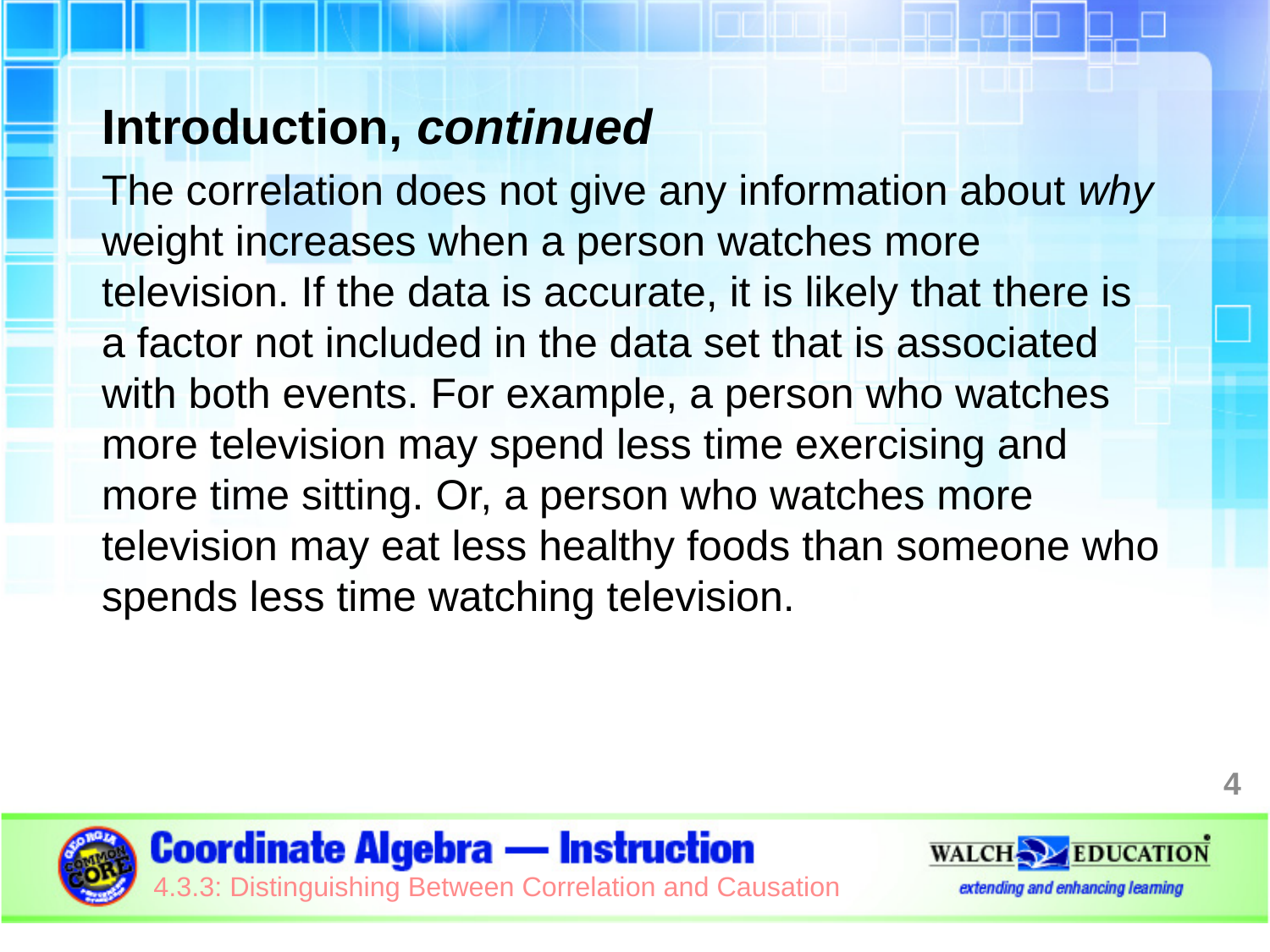

Introduction, continued
The correlation does not give any information about why weight increases when a person watches more television. If the data is accurate, it is likely that there is a factor not included in the data set that is associated with both events. For example, a person who watches more television may spend less time exercising and more time sitting. Or, a person who watches more television may eat less healthy foods than someone who spends less time watching television.
4
4.3.3: Distinguishing Between Correlation and Causation